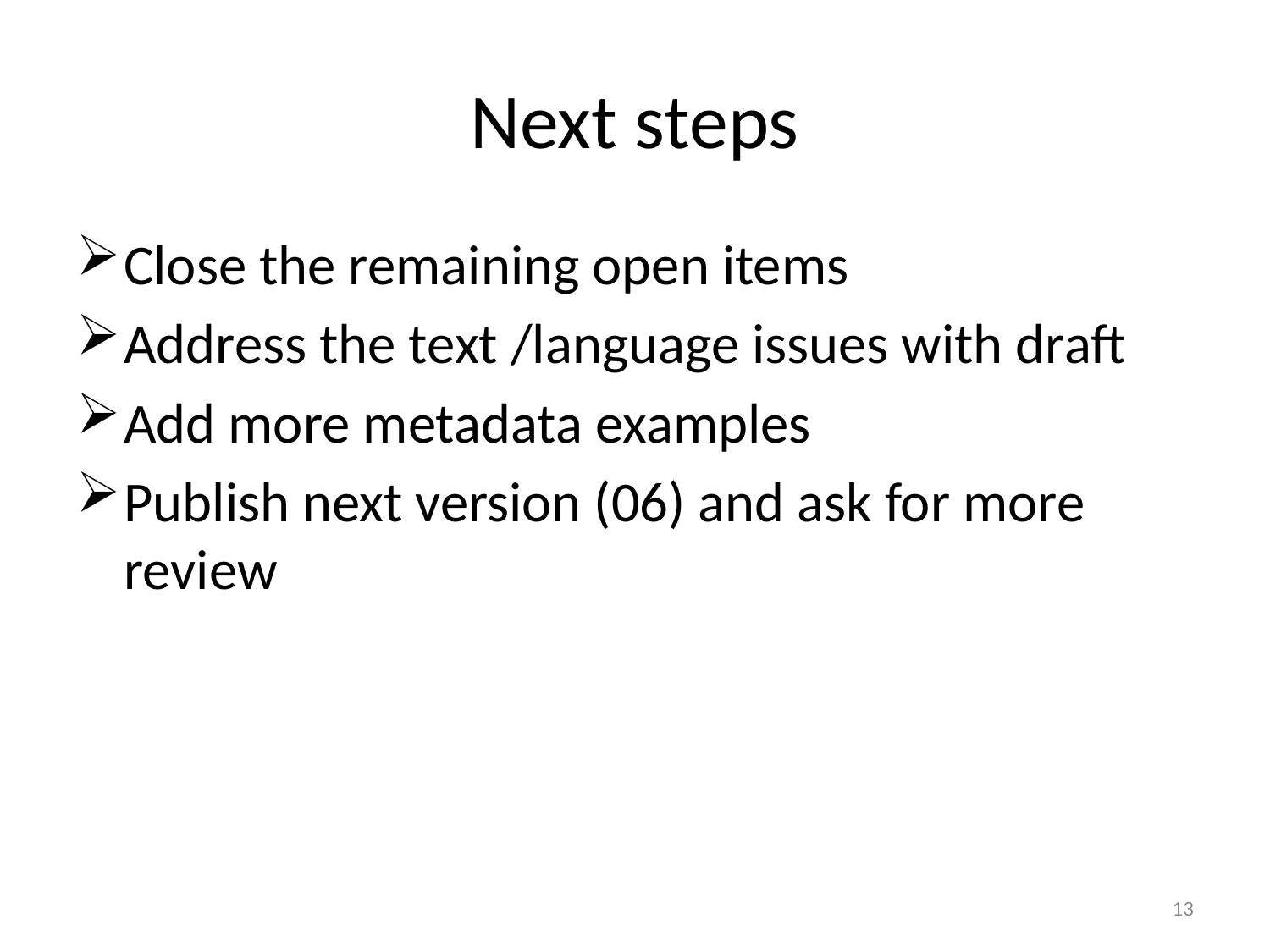

# Next steps
Close the remaining open items
Address the text /language issues with draft
Add more metadata examples
Publish next version (06) and ask for more review

13